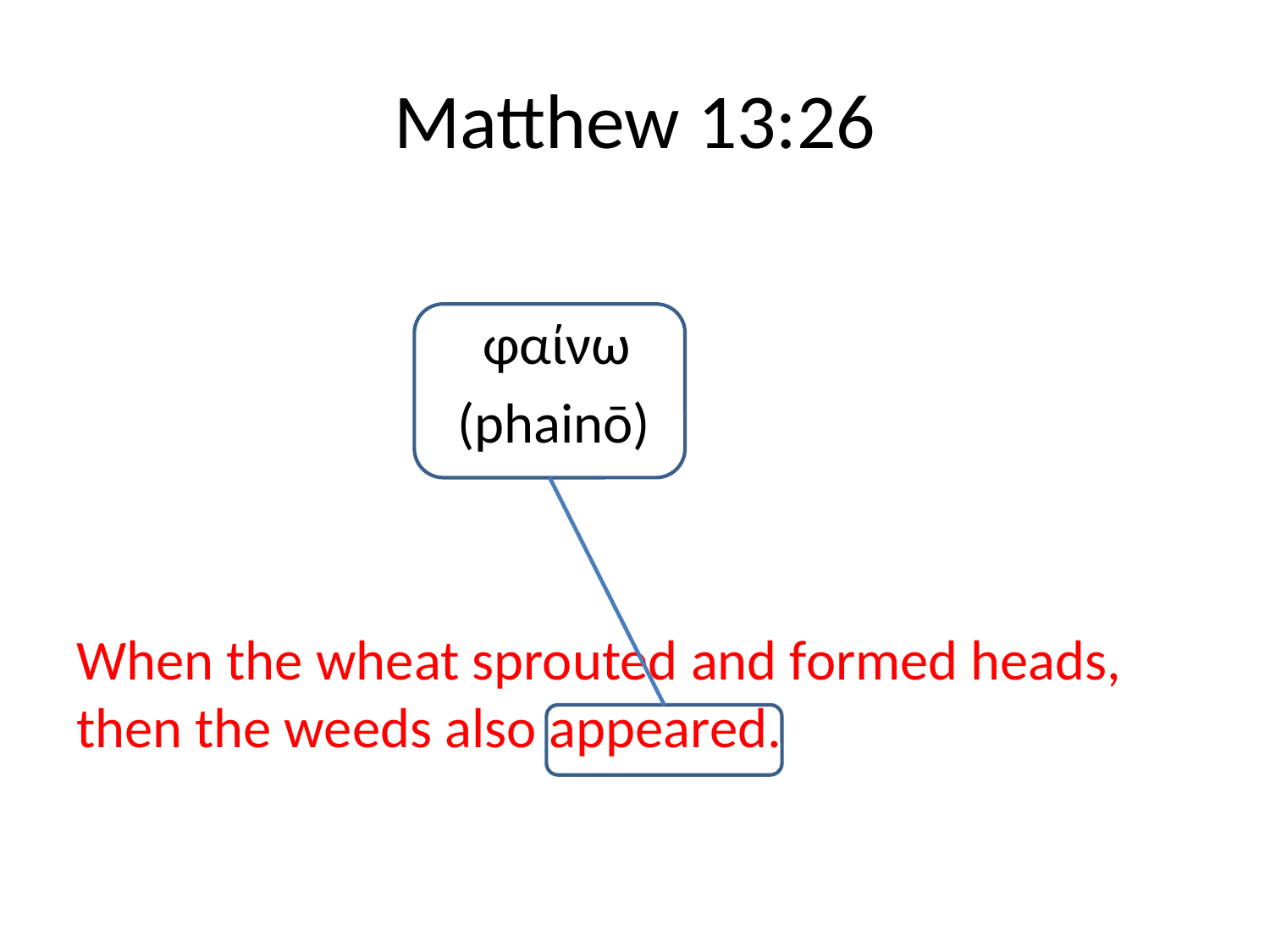

# Matthew 13:26

			  φαίνω
			(phainō)

When the wheat sprouted and formed heads, then the weeds also appeared.